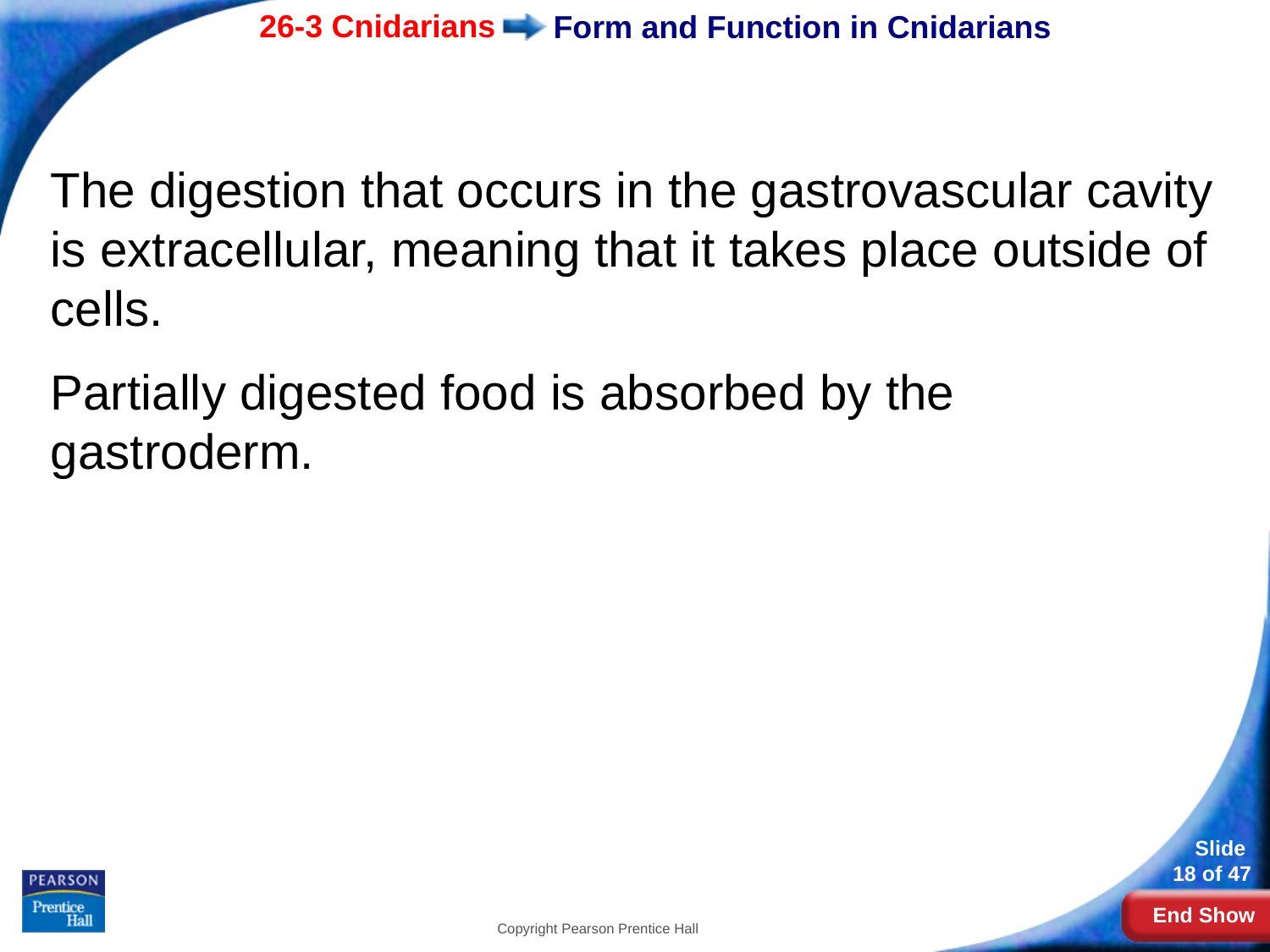

# Form and Function in Cnidarians
The digestion that occurs in the gastrovascular cavity is extracellular, meaning that it takes place outside of cells.
Partially digested food is absorbed by the gastroderm.
Copyright Pearson Prentice Hall